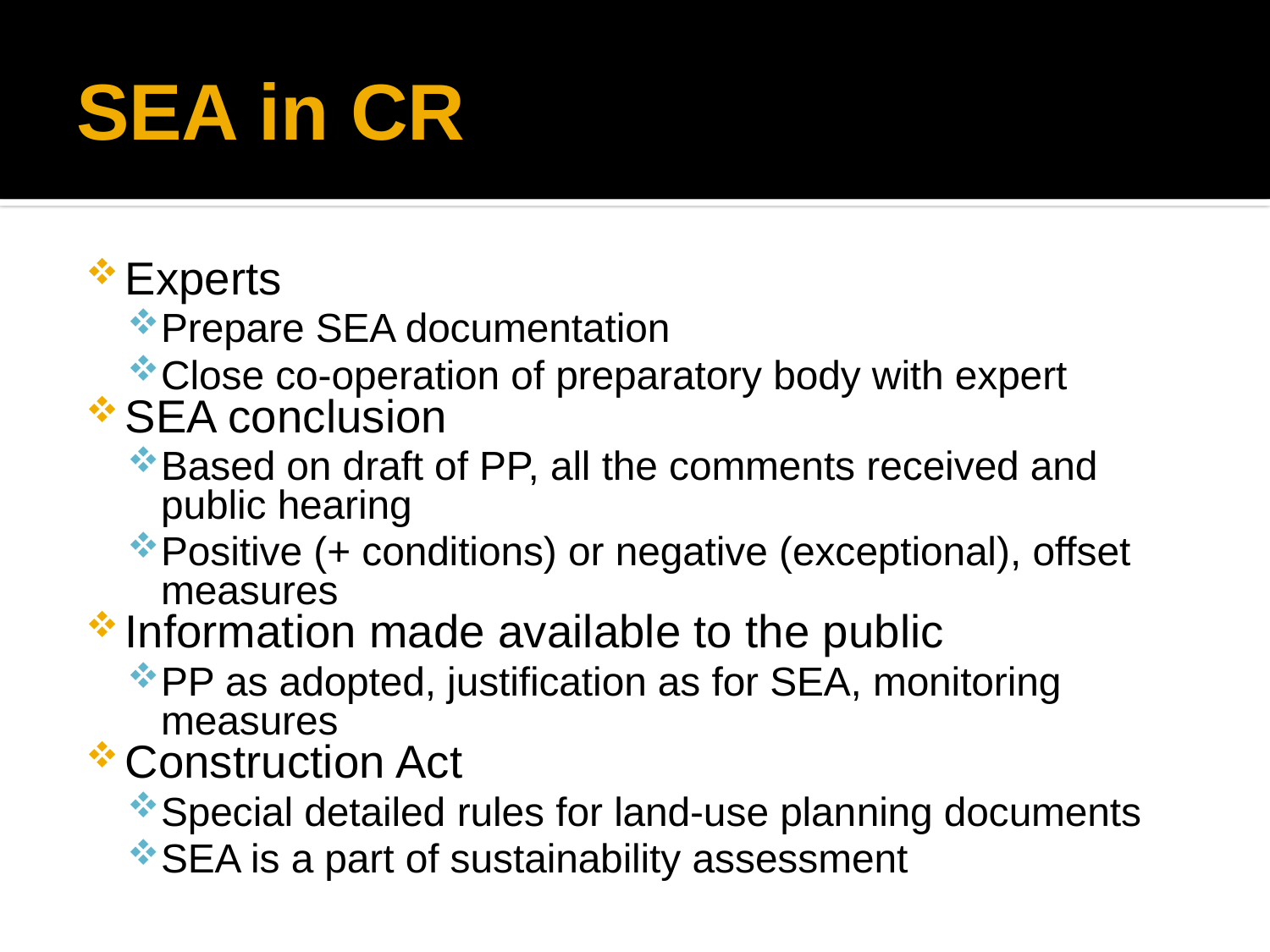

# SEA in CR
Experts
Prepare SEA documentation
Close co-operation of preparatory body with expert
SEA conclusion
Based on draft of PP, all the comments received and public hearing
Positive (+ conditions) or negative (exceptional), offset measures
Information made available to the public
PP as adopted, justification as for SEA, monitoring measures
Construction Act
Special detailed rules for land-use planning documents
SEA is a part of sustainability assessment